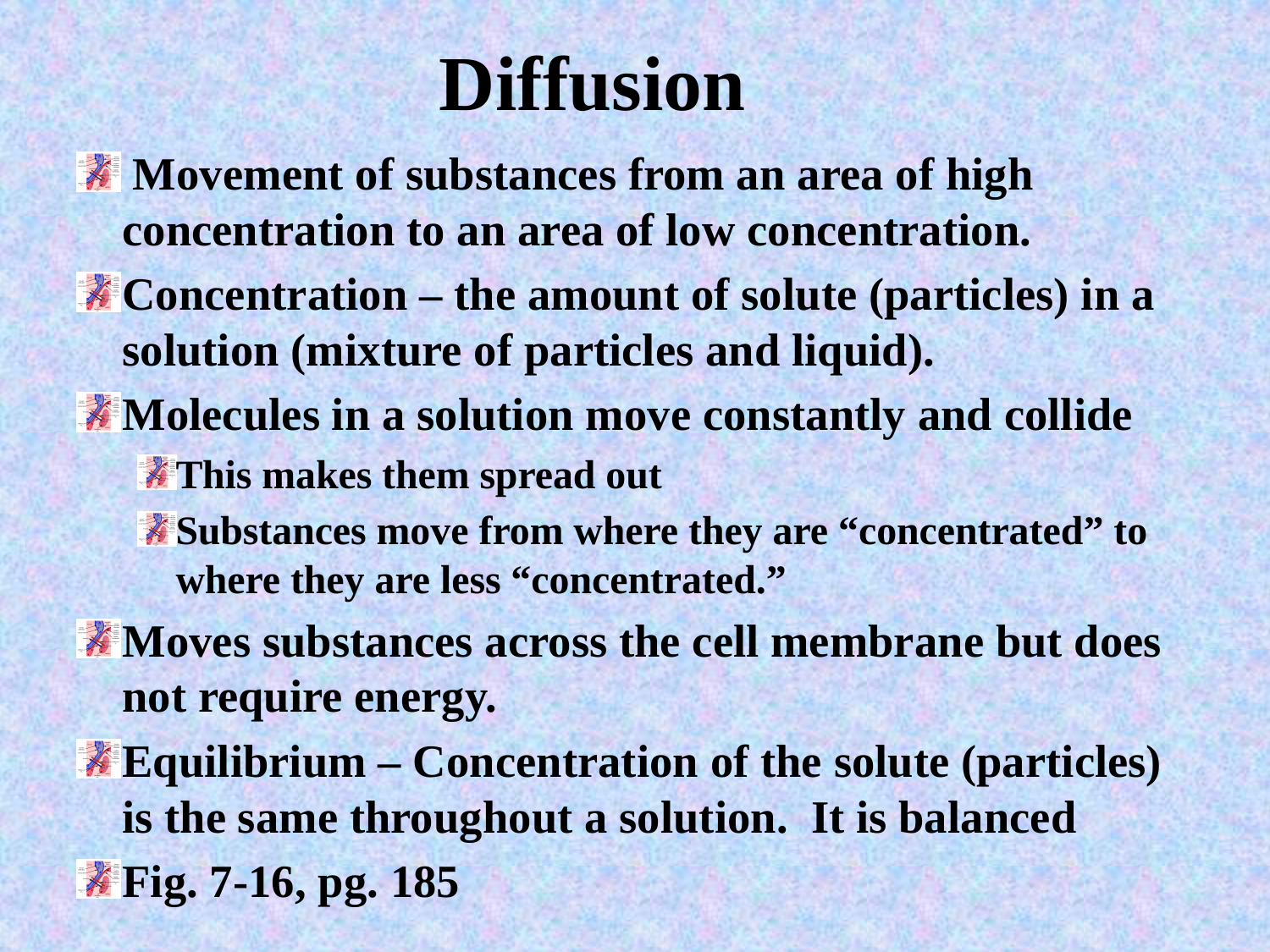

# Diffusion
 Movement of substances from an area of high concentration to an area of low concentration.
Concentration – the amount of solute (particles) in a solution (mixture of particles and liquid).
Molecules in a solution move constantly and collide
This makes them spread out
Substances move from where they are “concentrated” to where they are less “concentrated.”
Moves substances across the cell membrane but does not require energy.
Equilibrium – Concentration of the solute (particles) is the same throughout a solution.  It is balanced
Fig. 7-16, pg. 185